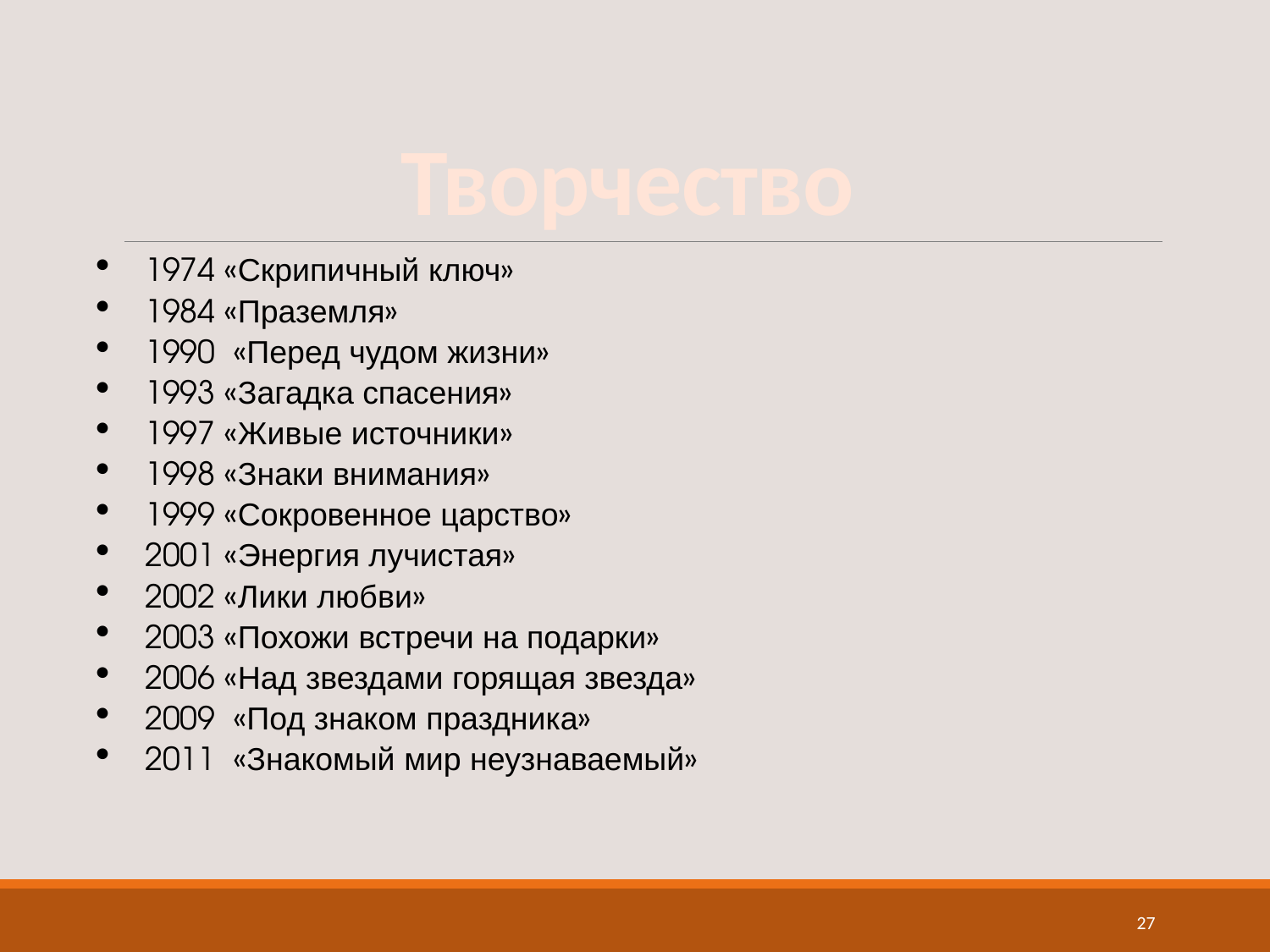

# Творчество
1974 «Скрипичный ключ»
1984 «Праземля»
1990  «Перед чудом жизни»
1993 «Загадка спасения»
1997 «Живые источники»
1998 «Знаки внимания»
1999 «Сокровенное царство»
2001 «Энергия лучистая»
2002 «Лики любви»
2003 «Похожи встречи на подарки»
2006 «Над звездами горящая звезда»
2009  «Под знаком праздника»
2011  «Знакомый мир неузнаваемый»
27